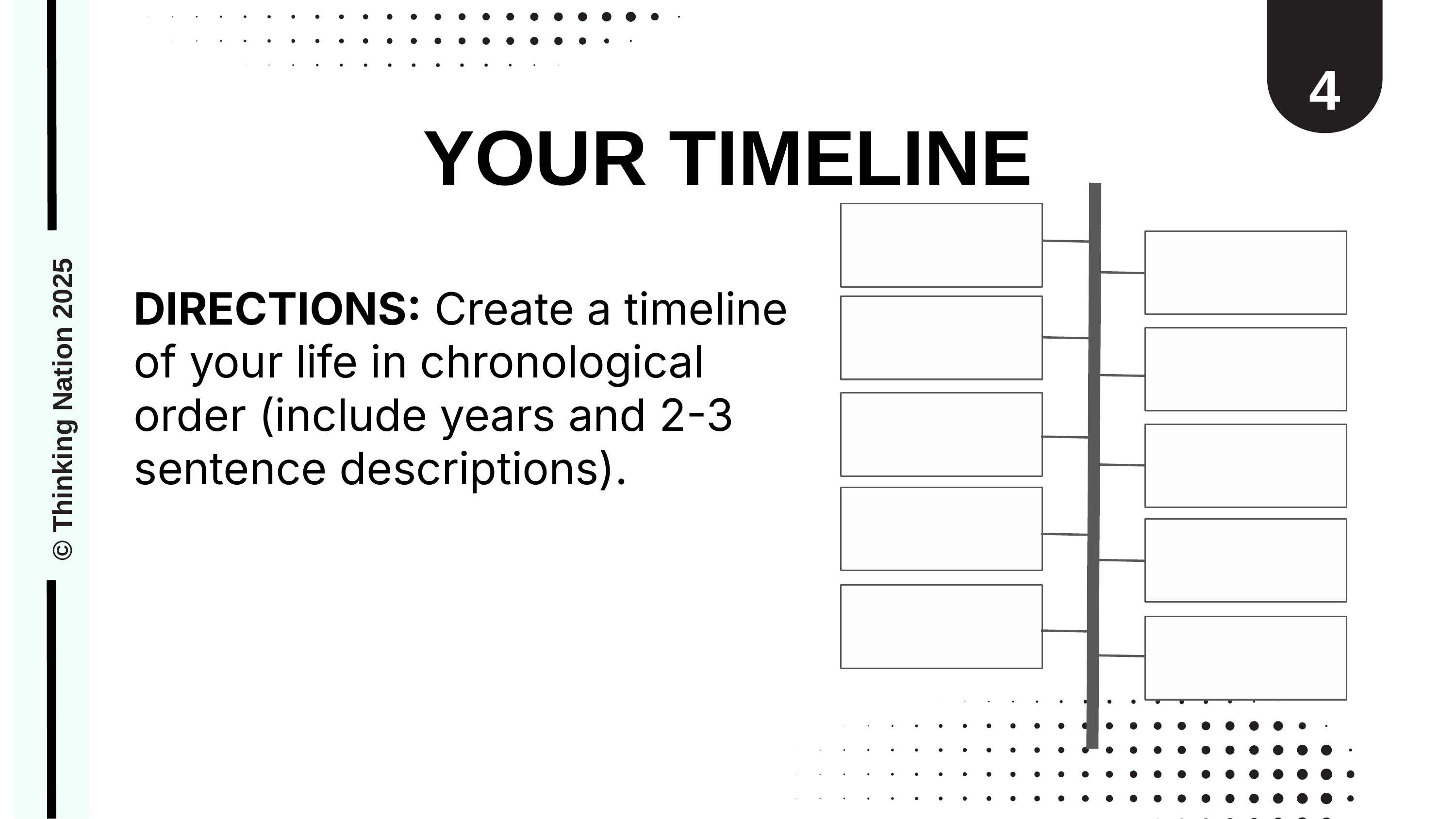

4
YOUR TIMELINE

DIRECTIONS: Create a timeline of your life in chronological order (include years and 2-3 sentence descriptions).

© Thinking Nation 2025